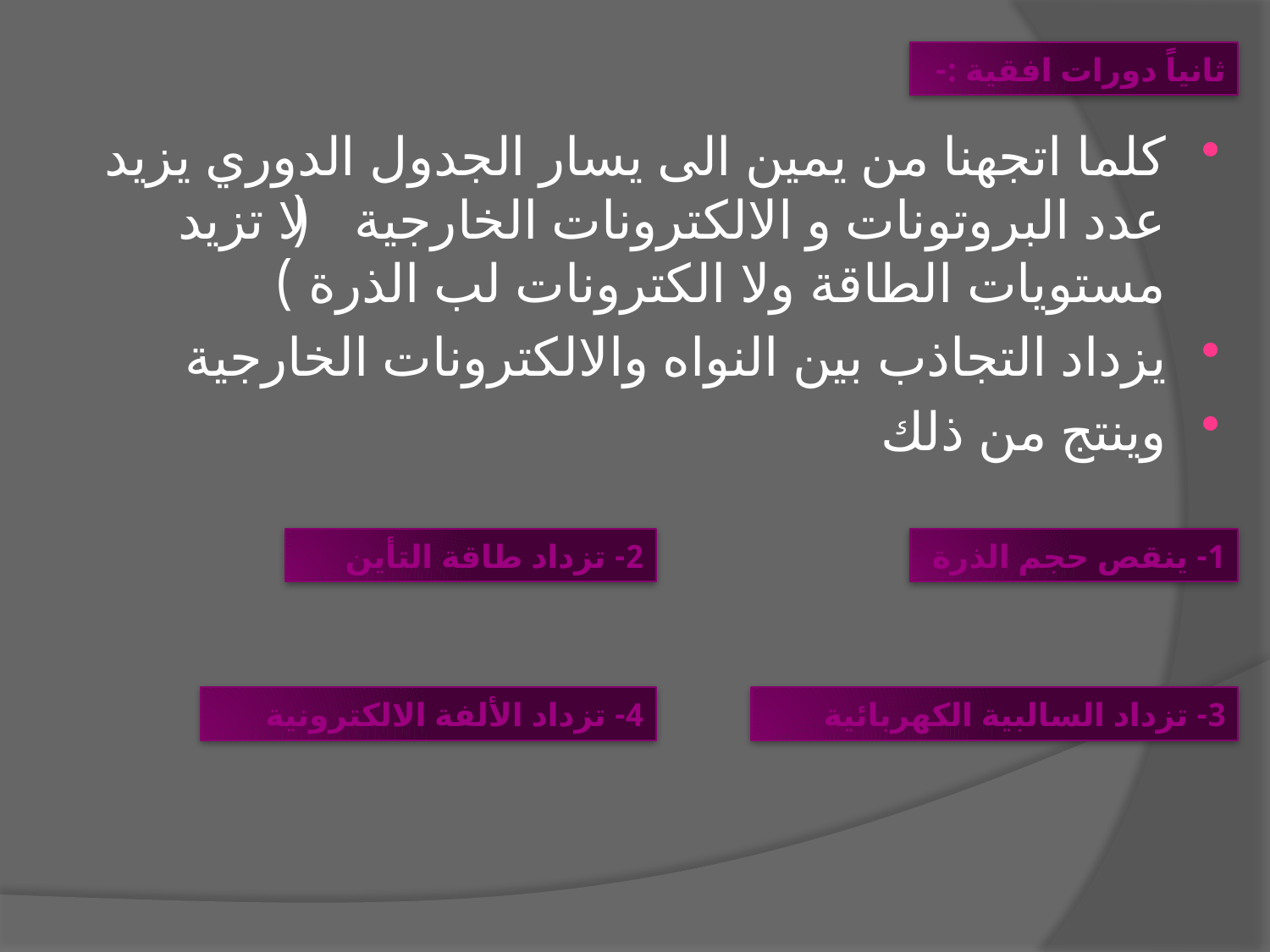

#
ثانياً دورات افقية :-
كلما اتجهنا من يمين الى يسار الجدول الدوري يزيد عدد البروتونات و الالكترونات الخارجية ( لا تزيد مستويات الطاقة ولا الكترونات لب الذرة )
يزداد التجاذب بين النواه والالكترونات الخارجية
وينتج من ذلك

2- تزداد طاقة التأين
1- ينقص حجم الذرة
4- تزداد الألفة الالكترونية
3- تزداد السالبية الكهربائية